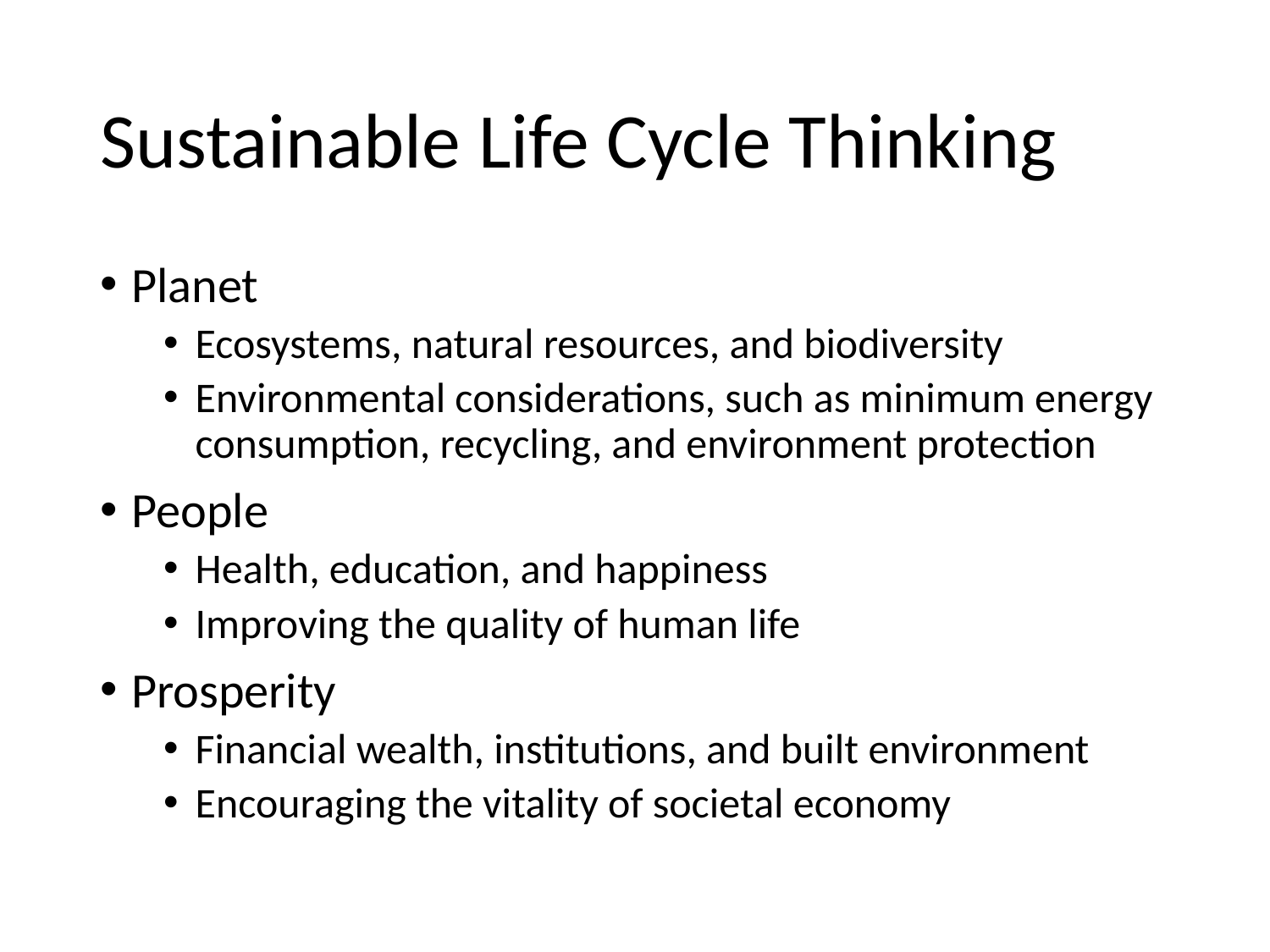

# Sustainable Life Cycle Thinking
Planet
Ecosystems, natural resources, and biodiversity
Environmental considerations, such as minimum energy consumption, recycling, and environment protection
People
Health, education, and happiness
Improving the quality of human life
Prosperity
Financial wealth, institutions, and built environment
Encouraging the vitality of societal economy